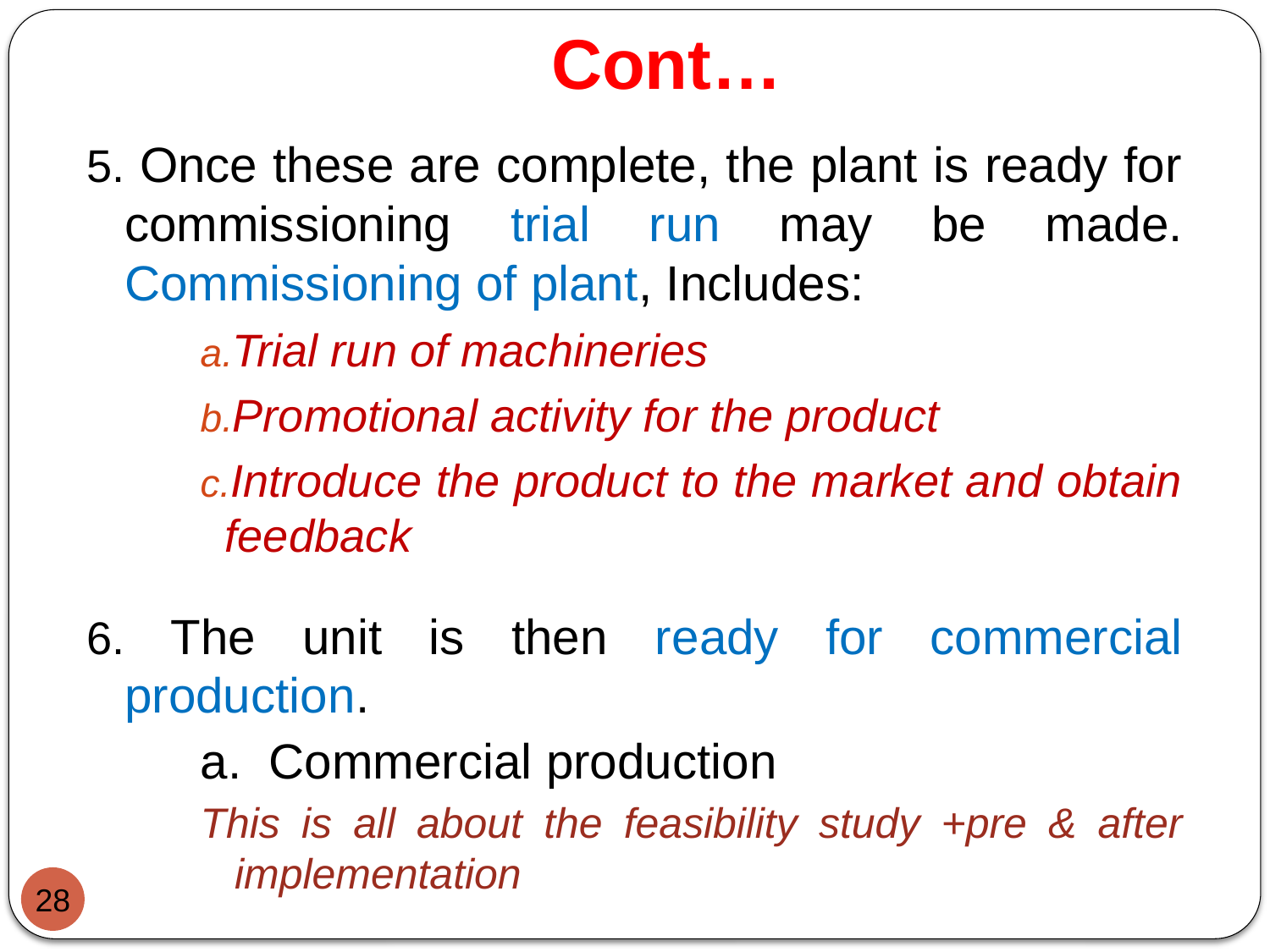

# Cont…
5. Once these are complete, the plant is ready for commissioning trial run may be made. Commissioning of plant, Includes:
Trial run of machineries
Promotional activity for the product
Introduce the product to the market and obtain feedback

6. The unit is then ready for commercial production.
a.  Commercial production
This is all about the feasibility study +pre & after implementation

28